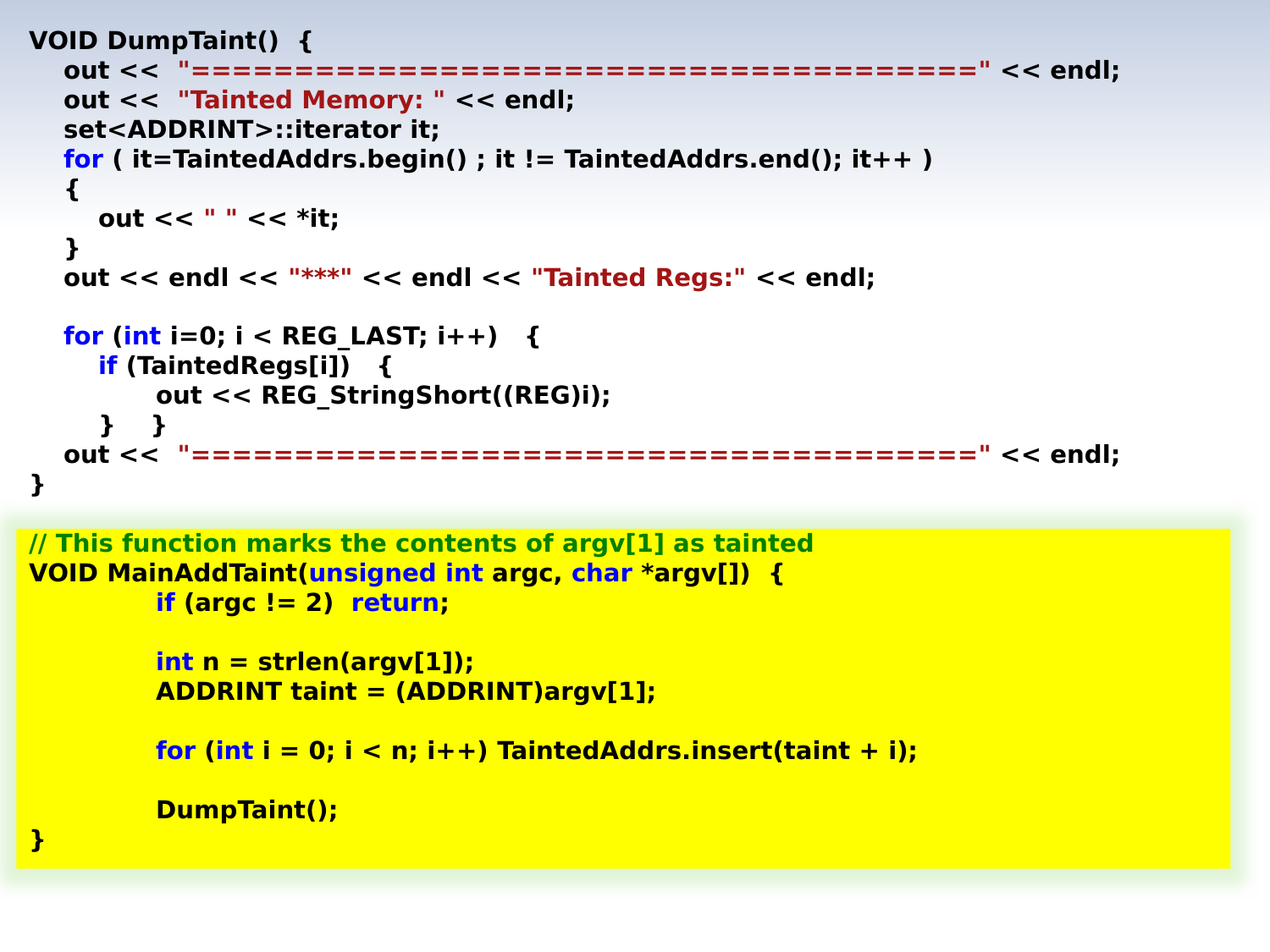

VOID DumpTaint()  {
    out <<  "======================================" << endl;
    out <<  "Tainted Memory: " << endl;
    set<ADDRINT>::iterator it;
    for ( it=TaintedAddrs.begin() ; it != TaintedAddrs.end(); it++ )
    {
        out << " " << *it;
    }
    out << endl << "***" << endl << "Tainted Regs:" << endl;

    for (int i=0; i < REG_LAST; i++)   {
        if (TaintedRegs[i])   {
	out << REG_StringShort((REG)i);
        }    }
    out <<  "======================================" << endl;
}

// This function marks the contents of argv[1] as tainted
VOID MainAddTaint(unsigned int argc, char *argv[])  {
	if (argc != 2)  return;

	int n = strlen(argv[1]);
	ADDRINT taint = (ADDRINT)argv[1];

	for (int i = 0; i < n; i++) TaintedAddrs.insert(taint + i);

	DumpTaint();
}